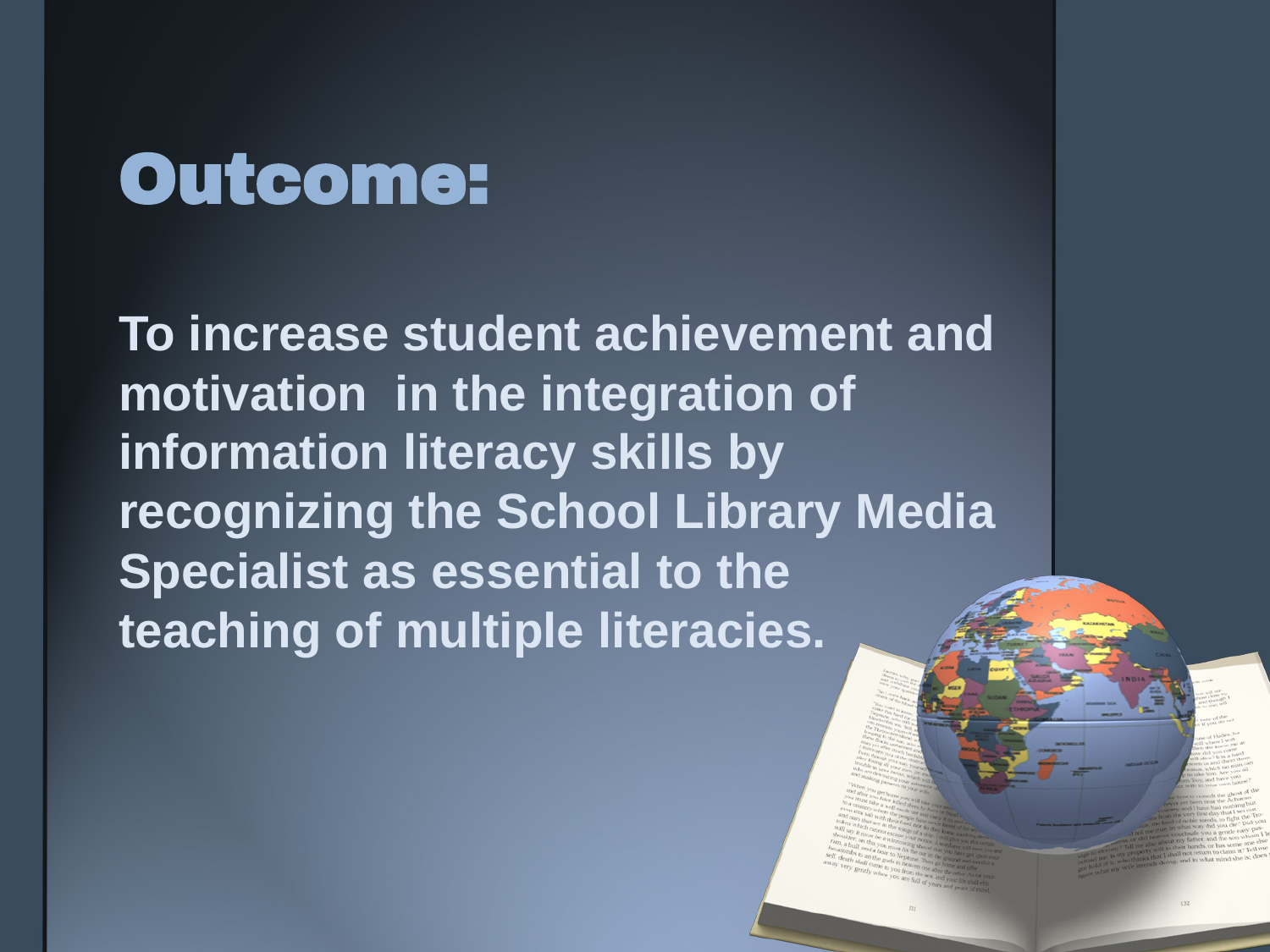

# Outcome:

To increase student achievement and motivation  in the integration of information literacy skills by recognizing the School Library Media Specialist as essential to the teaching of multiple literacies.